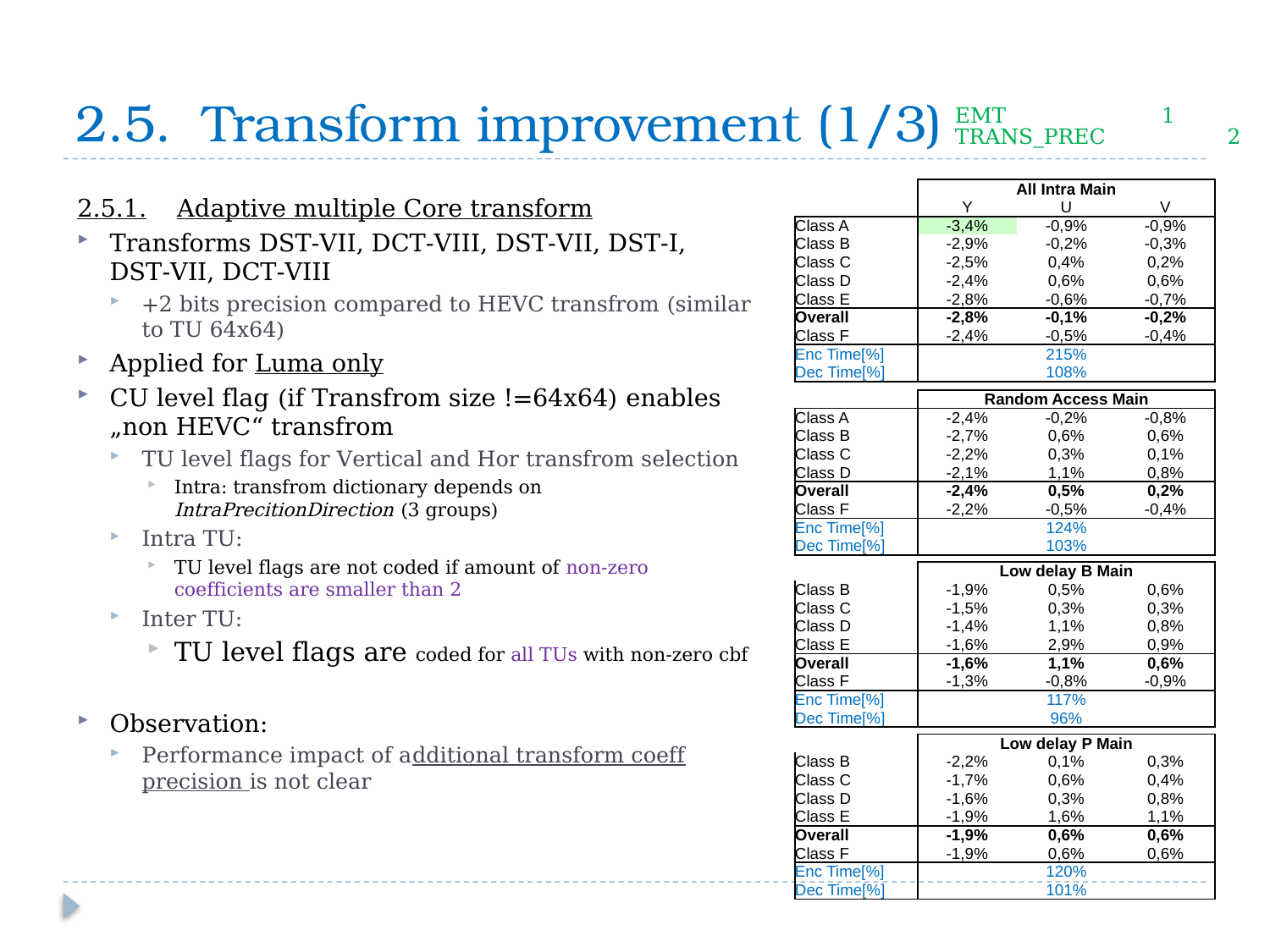

# 2.5.	Transform improvement (1/3)
| EMT 1 |
| --- |
| TRANS\_PREC 2 |
|  | All Intra Main |  |  |
| --- | --- | --- | --- |
|  | Y | U | V |
| Class A | -3,4% | -0,9% | -0,9% |
| Class B | -2,9% | -0,2% | -0,3% |
| Class C | -2,5% | 0,4% | 0,2% |
| Class D | -2,4% | 0,6% | 0,6% |
| Class E | -2,8% | -0,6% | -0,7% |
| Overall | -2,8% | -0,1% | -0,2% |
| Class F | -2,4% | -0,5% | -0,4% |
| Enc Time[%] | 215% |  |  |
| Dec Time[%] | 108% |  |  |
|  |  |  |  |
|  | Random Access Main |  |  |
| Class A | -2,4% | -0,2% | -0,8% |
| Class B | -2,7% | 0,6% | 0,6% |
| Class C | -2,2% | 0,3% | 0,1% |
| Class D | -2,1% | 1,1% | 0,8% |
| Overall | -2,4% | 0,5% | 0,2% |
| Class F | -2,2% | -0,5% | -0,4% |
| Enc Time[%] | 124% |  |  |
| Dec Time[%] | 103% |  |  |
|  |  |  |  |
|  | Low delay B Main |  |  |
| Class B | -1,9% | 0,5% | 0,6% |
| Class C | -1,5% | 0,3% | 0,3% |
| Class D | -1,4% | 1,1% | 0,8% |
| Class E | -1,6% | 2,9% | 0,9% |
| Overall | -1,6% | 1,1% | 0,6% |
| Class F | -1,3% | -0,8% | -0,9% |
| Enc Time[%] | 117% |  |  |
| Dec Time[%] | 96% |  |  |
|  |  |  |  |
|  | Low delay P Main |  |  |
| Class B | -2,2% | 0,1% | 0,3% |
| Class C | -1,7% | 0,6% | 0,4% |
| Class D | -1,6% | 0,3% | 0,8% |
| Class E | -1,9% | 1,6% | 1,1% |
| Overall | -1,9% | 0,6% | 0,6% |
| Class F | -1,9% | 0,6% | 0,6% |
| Enc Time[%] | 120% |  |  |
| Dec Time[%] | 101% |  |  |
2.5.1.	Adaptive multiple Core transform
Transforms DST-VII, DCT-VIII, DST-VII, DST-I, DST-VII, DCT-VIII
+2 bits precision compared to HEVC transfrom (similar to TU 64x64)
Applied for Luma only
CU level flag (if Transfrom size !=64x64) enables „non HEVC“ transfrom
TU level flags for Vertical and Hor transfrom selection
Intra: transfrom dictionary depends on IntraPrecitionDirection (3 groups)
Intra TU:
TU level flags are not coded if amount of non-zero coefficients are smaller than 2
Inter TU:
TU level flags are coded for all TUs with non-zero cbf

Observation:
Performance impact of additional transform coeff precision is not clear